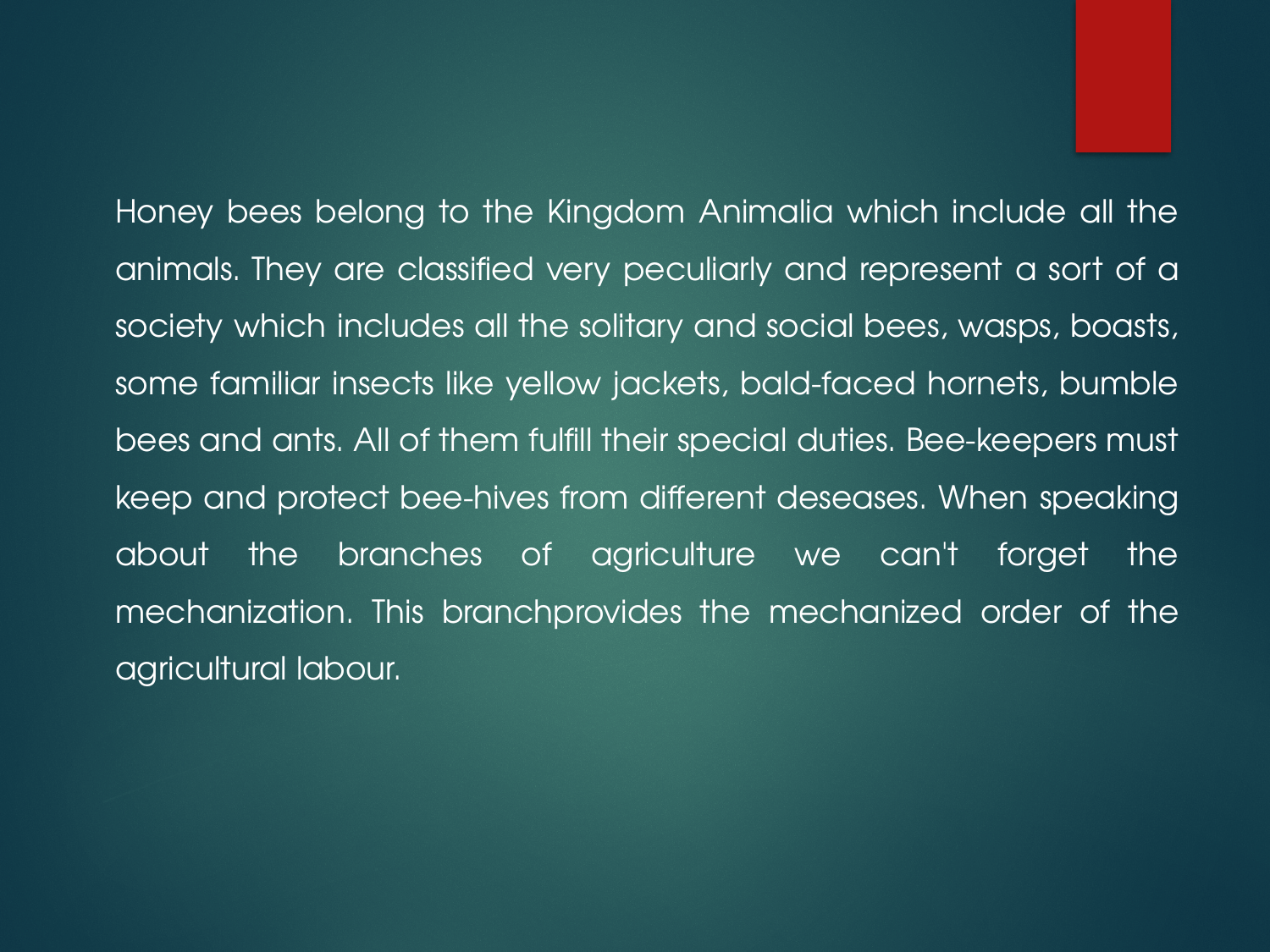

Honey bees belong to the Kingdom Animalia which include all the animals. They are classified very peculiarly and represent a sort of a society which includes all the solitary and social bees, wasps, boasts, some familiar insects like yellow jackets, bald-faced hornets, bumble bees and ants. All of them fulfill their special duties. Bee-keepers must keep and protect bee-hives from different deseases. When speaking about the branches of agriculture we can't forget the mechanization. This branchprovides the mechanized order of the agricultural labour.